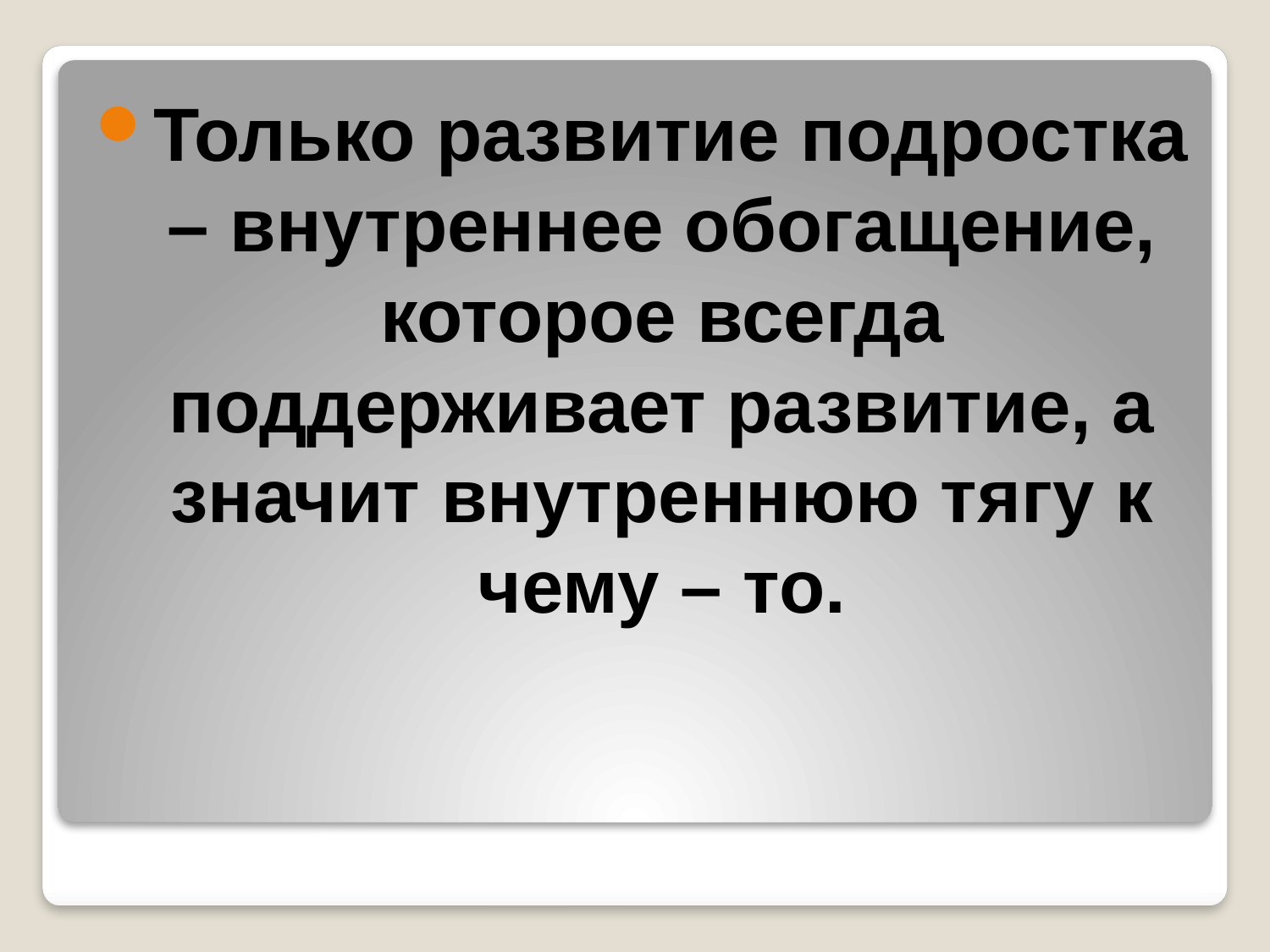

Только развитие подростка – внутреннее обогащение, которое всегда поддерживает развитие, а значит внутреннюю тягу к чему – то.
#